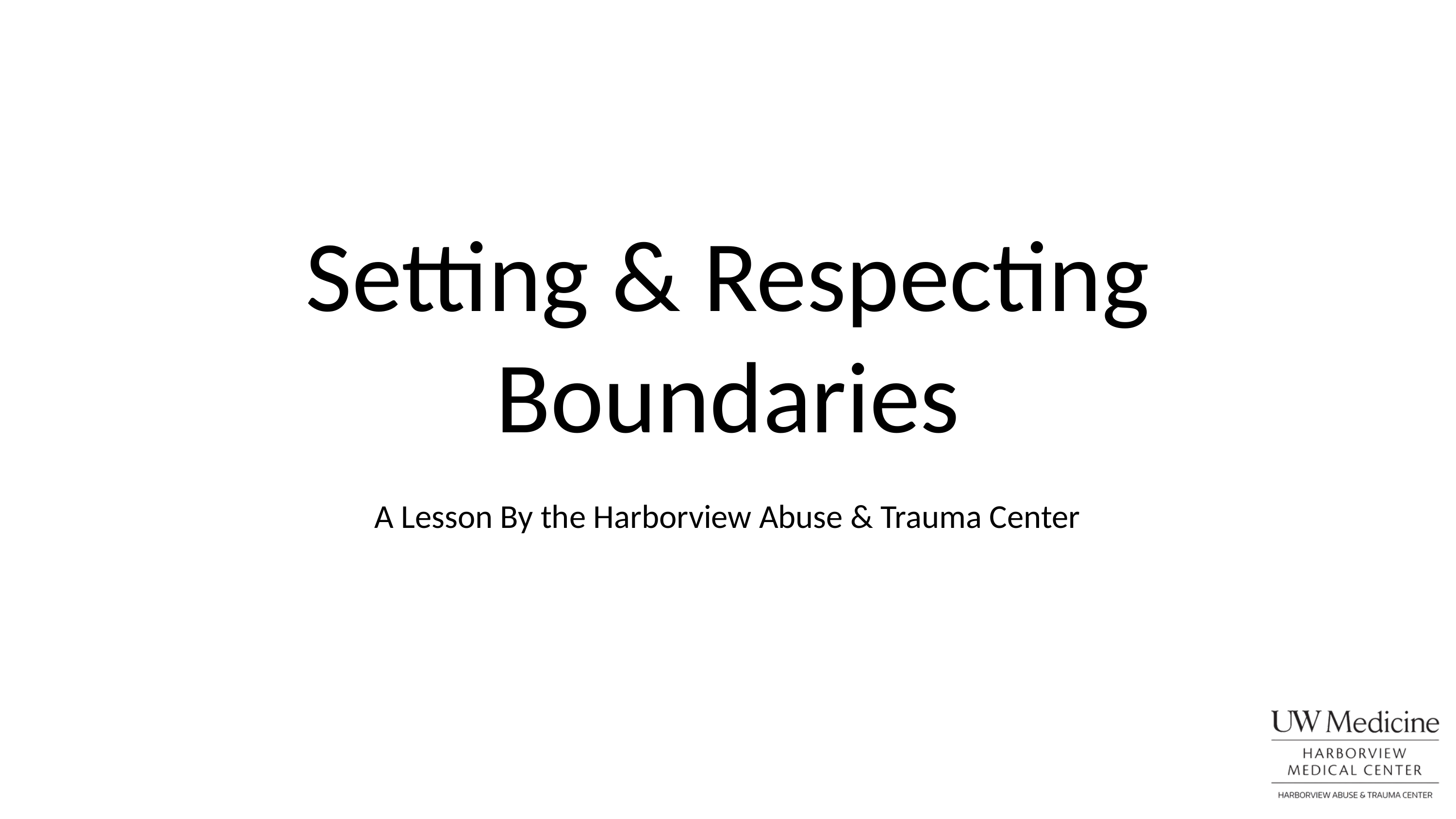

Setting & Respecting Boundaries
A Lesson By the Harborview Abuse & Trauma Center